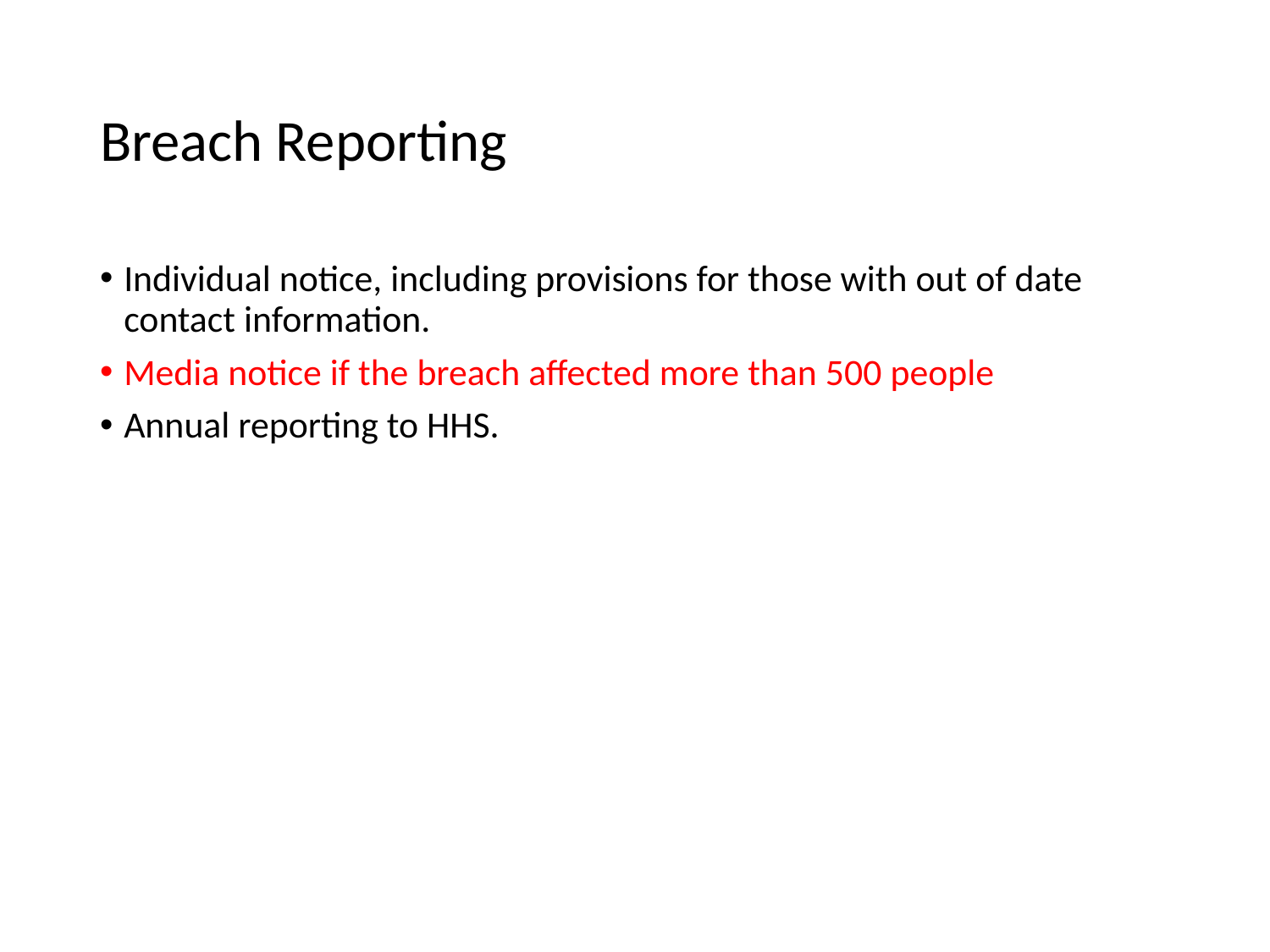

# Breach Reporting
Individual notice, including provisions for those with out of date contact information.
Media notice if the breach affected more than 500 people
Annual reporting to HHS.